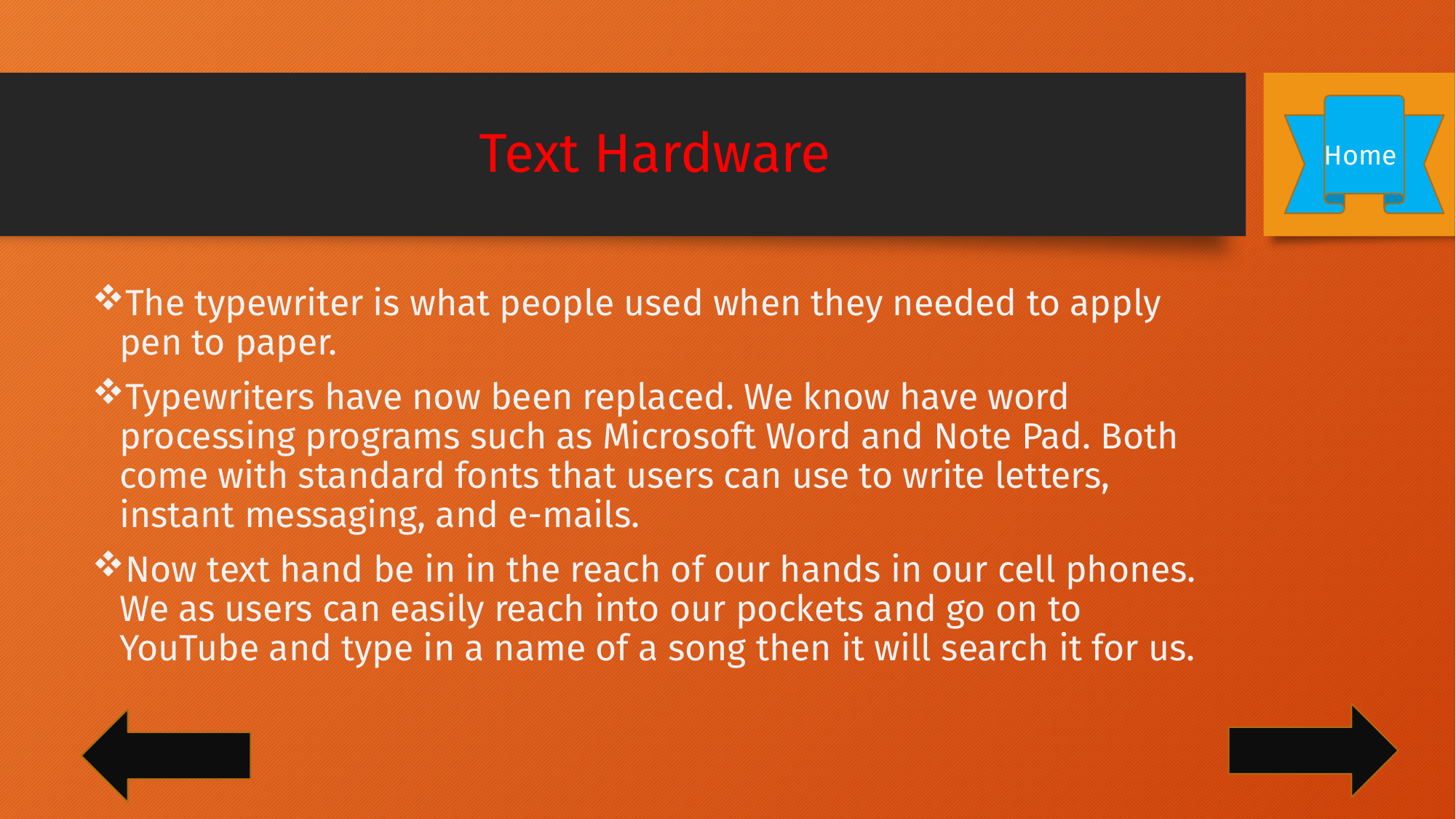

# Text Hardware

Home
The typewriter is what people used when they needed to apply pen to paper.
Typewriters have now been replaced. We know have word processing programs such as Microsoft Word and Note Pad. Both come with standard fonts that users can use to write letters, instant messaging, and e-mails.
Now text hand be in in the reach of our hands in our cell phones. We as users can easily reach into our pockets and go on to YouTube and type in a name of a song then it will search it for us.